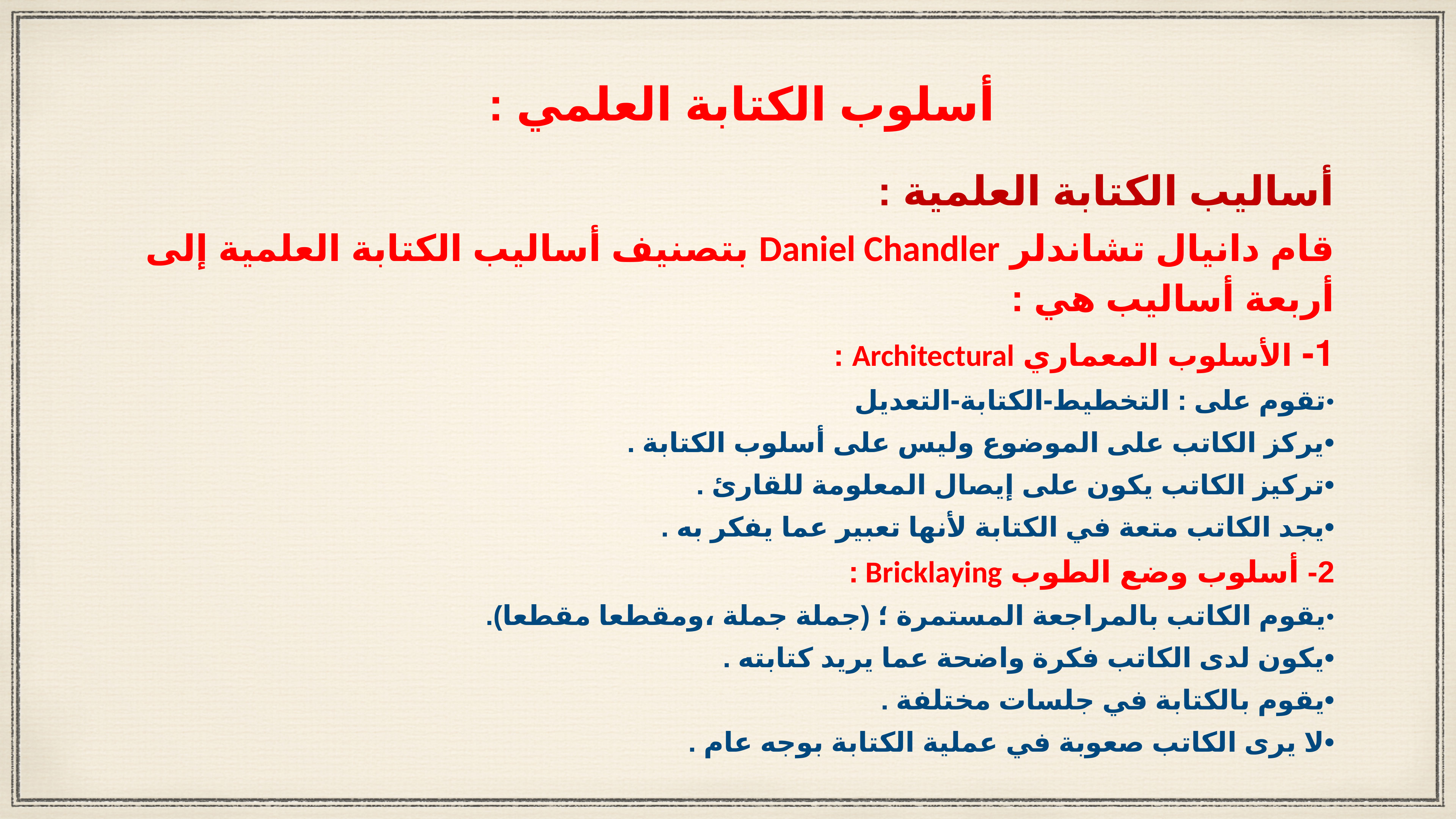

# أسلوب الكتابة العلمي :

أساليب الكتابة العلمية :
قام دانيال تشاندلر Daniel Chandler بتصنيف أساليب الكتابة العلمية إلى أربعة أساليب هي :
1- الأسلوب المعماري Architectural :
•	تقوم على : التخطيط-الكتابة-التعديل
•	يركز الكاتب على الموضوع وليس على أسلوب الكتابة .
•	تركيز الكاتب يكون على إيصال المعلومة للقارئ .
•	يجد الكاتب متعة في الكتابة لأنها تعبير عما يفكر به .
2- أسلوب وضع الطوب Bricklaying :
•	يقوم الكاتب بالمراجعة المستمرة ؛ (جملة جملة ،ومقطعا مقطعا).
•	يكون لدى الكاتب فكرة واضحة عما يريد كتابته .
•	يقوم بالكتابة في جلسات مختلفة .
•	لا يرى الكاتب صعوبة في عملية الكتابة بوجه عام .